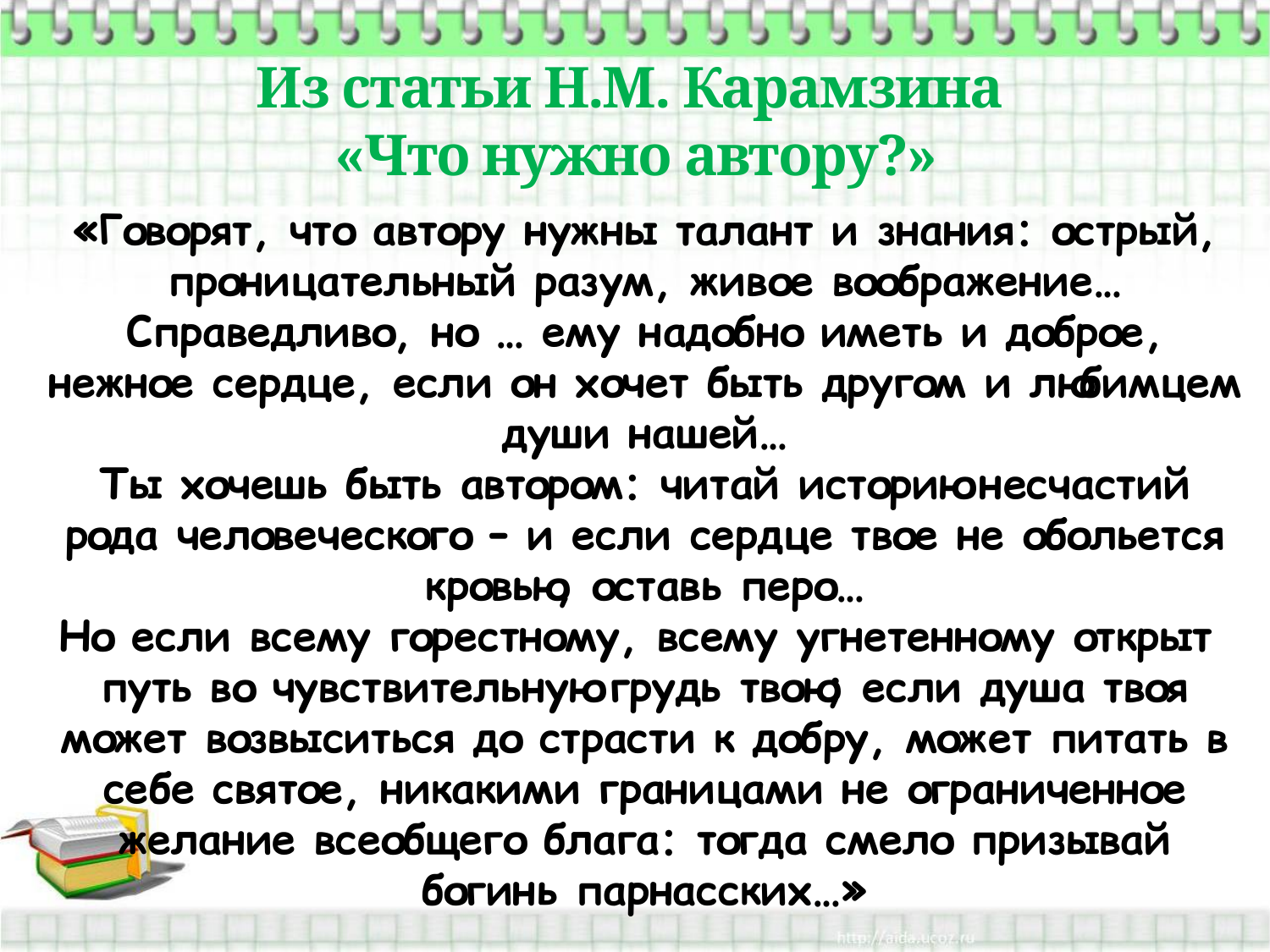

# Из статьи Н.М. Карамзина «Что нужно автору?»
«Говорят, что автору нужны талант и знания: острый, проницательный разум, живое воображение… Справедливо, но … ему надобно иметь и доброе, нежное сердце, если он хочет быть другом и любимцем души нашей…
Ты хочешь быть автором: читай историю несчастий рода человеческого – и если сердце твое не обольется кровью, оставь перо…
Но если всему горестному, всему угнетенному открыт
путь во чувствительную грудь твою; если душа твоя может возвыситься до страсти к добру, может питать в себе святое, никакими границами не ограниченное желание всеобщего блага: тогда смело призывай богинь парнасских…»